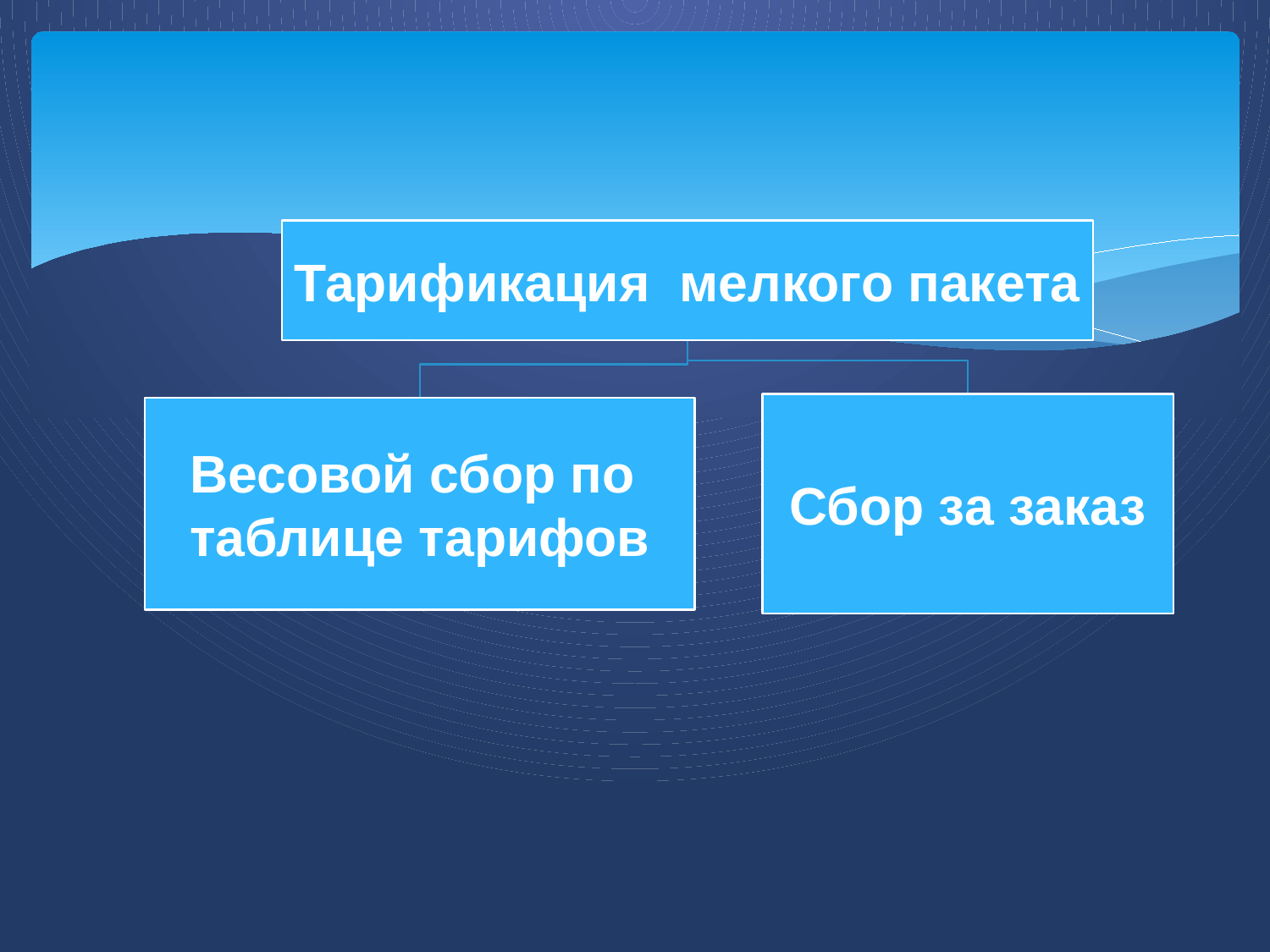

#
Тарификация  мелкого пакета
Весовой сбор по
таблице тарифов
Сбор за заказ